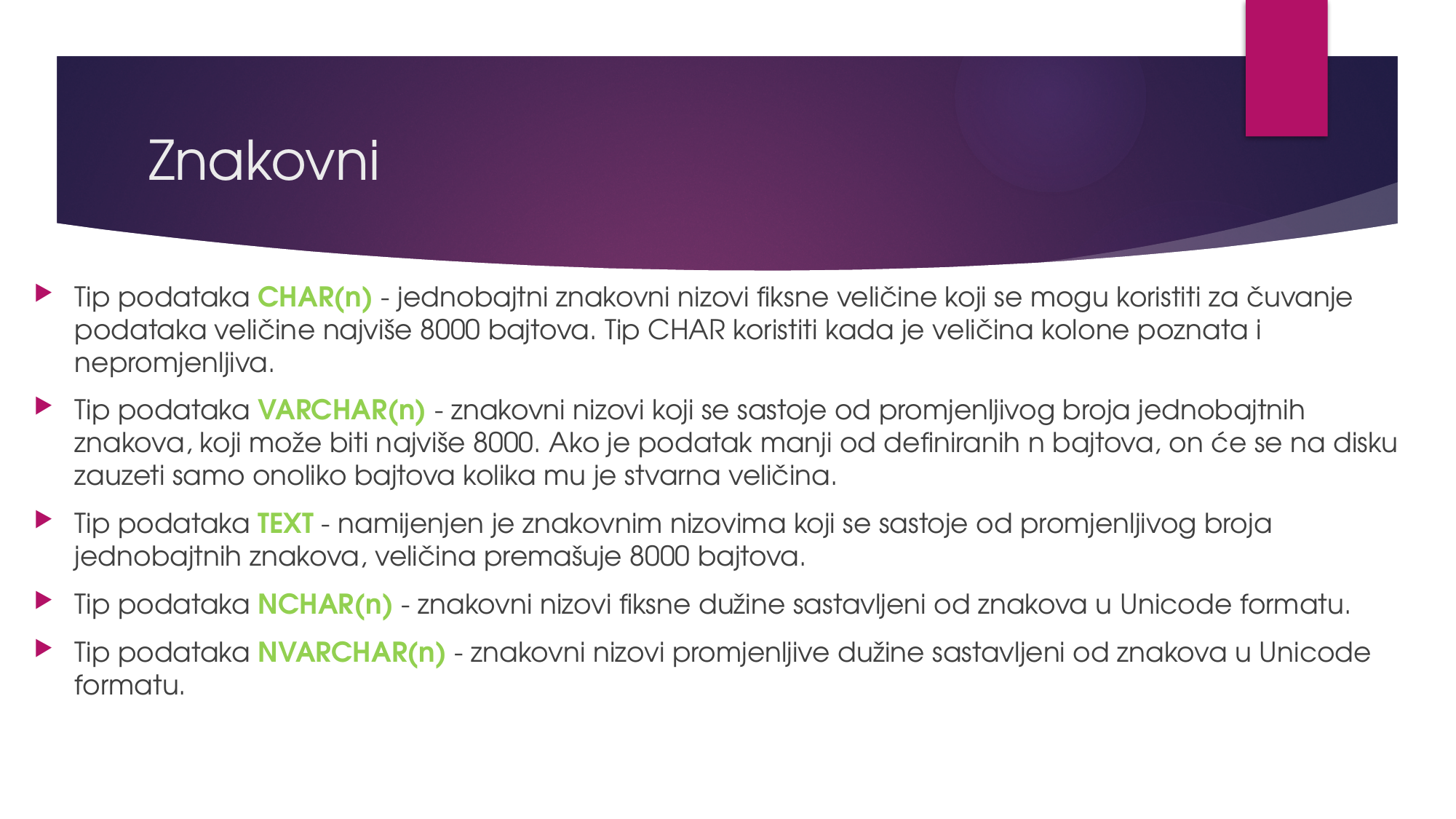

# Znakovni
Tip podataka CHAR(n) - jednobajtni znakovni nizovi fiksne veličine koji se mogu koristiti za čuvanje podataka veličine najviše 8000 bajtova. Tip CHAR koristiti kada je veličina kolone poznata i nepromjenljiva.
Tip podataka VARCHAR(n) - znakovni nizovi koji se sastoje od promjenljivog broja jednobajtnih znakova, koji može biti najviše 8000. Ako je podatak manji od definiranih n bajtova, on će se na disku zauzeti samo onoliko bajtova kolika mu je stvarna veličina.
Tip podataka TEXT - namijenjen je znakovnim nizovima koji se sastoje od promjenljivog broja jednobajtnih znakova, veličina premašuje 8000 bajtova.
Tip podataka NCHAR(n) - znakovni nizovi fiksne dužine sastavljeni od znakova u Unicode formatu.
Tip podataka NVARCHAR(n) - znakovni nizovi promjenljive dužine sastavljeni od znakova u Unicode formatu.